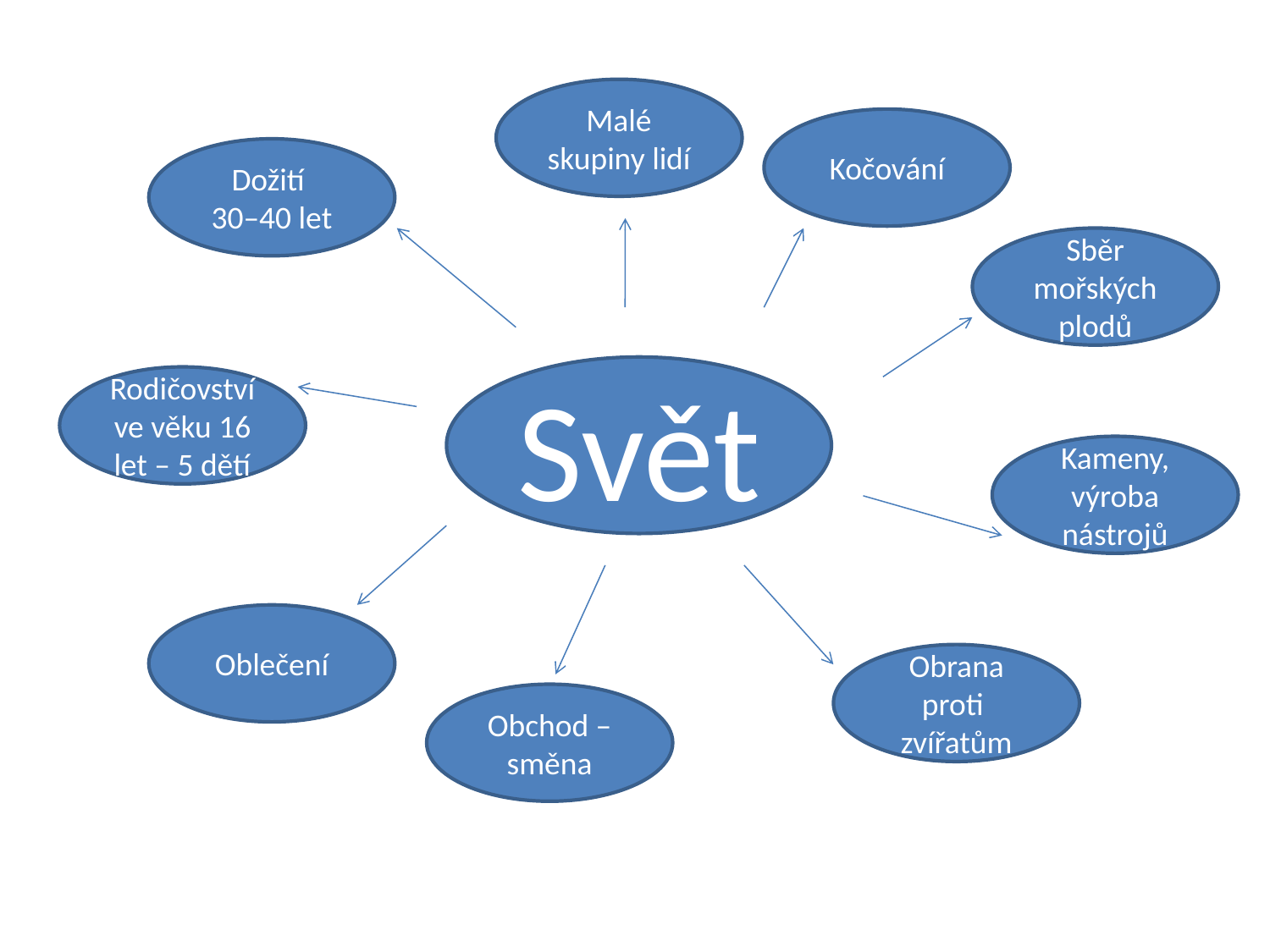

Malé skupiny lidí
Kočování
Dožití
30–40 let
Sběr mořských plodů
Svět
Rodičovství ve věku 16 let – 5 dětí
Kameny, výroba nástrojů
Oblečení
Obrana proti  zvířatům
Obchod – směna